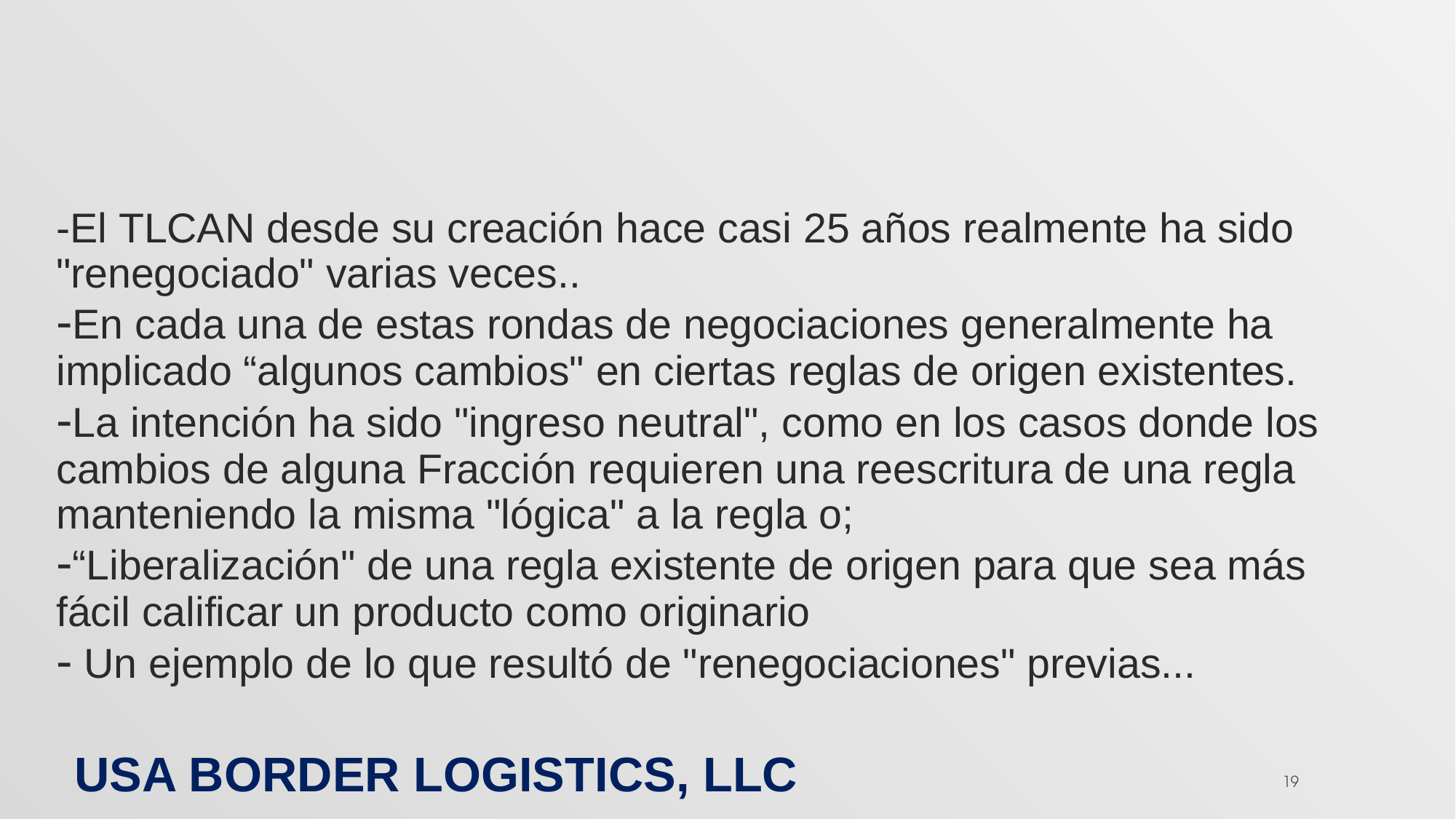

-El TLCAN desde su creación hace casi 25 años realmente ha sido "renegociado" varias veces..
-En cada una de estas rondas de negociaciones generalmente ha implicado “algunos cambios" en ciertas reglas de origen existentes.
-La intención ha sido "ingreso neutral", como en los casos donde los cambios de alguna Fracción requieren una reescritura de una regla manteniendo la misma "lógica" a la regla o;
-“Liberalización" de una regla existente de origen para que sea más fácil calificar un producto como originario
- Un ejemplo de lo que resultó de "renegociaciones" previas...
USA Border logistics, llc
19